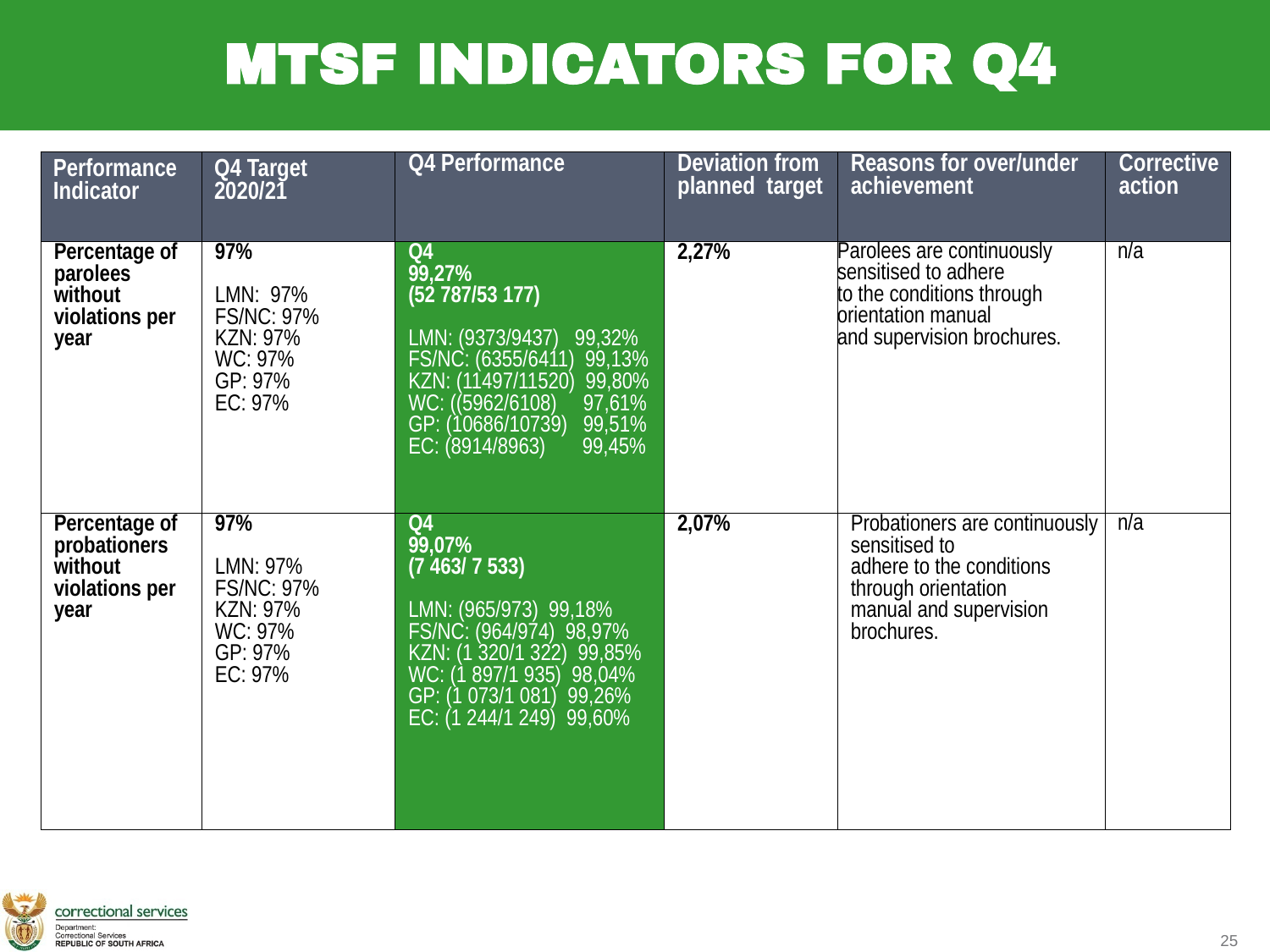

MTSF INDICATORS FOR Q4
| Performance Indicator | Q4 Target 2020/21 | Q4 Performance | Deviation from planned target | Reasons for over/under achievement | Corrective action |
| --- | --- | --- | --- | --- | --- |
| Percentage of parolees without violations per year | 97% LMN: 97% FS/NC: 97% KZN: 97% WC: 97% GP: 97% EC: 97% | Q4 99,27% (52 787/53 177) LMN: (9373/9437) 99,32% FS/NC: (6355/6411) 99,13% KZN: (11497/11520) 99,80% WC: ((5962/6108) 97,61% GP: (10686/10739) 99,51% EC: (8914/8963) 99,45% | 2,27% | Parolees are continuously sensitised to adhere to the conditions through orientation manual and supervision brochures. | n/a |
| Percentage of probationers without violations per year | 97% LMN: 97% FS/NC: 97% KZN: 97% WC: 97% GP: 97% EC: 97% | Q4 99,07% (7 463/ 7 533) LMN: (965/973) 99,18% FS/NC: (964/974) 98,97% KZN: (1 320/1 322) 99,85% WC: (1 897/1 935) 98,04% GP: (1 073/1 081) 99,26% EC: (1 244/1 249) 99,60% | 2,07% | Probationers are continuously sensitised to adhere to the conditions through orientation manual and supervision brochures. | n/a |